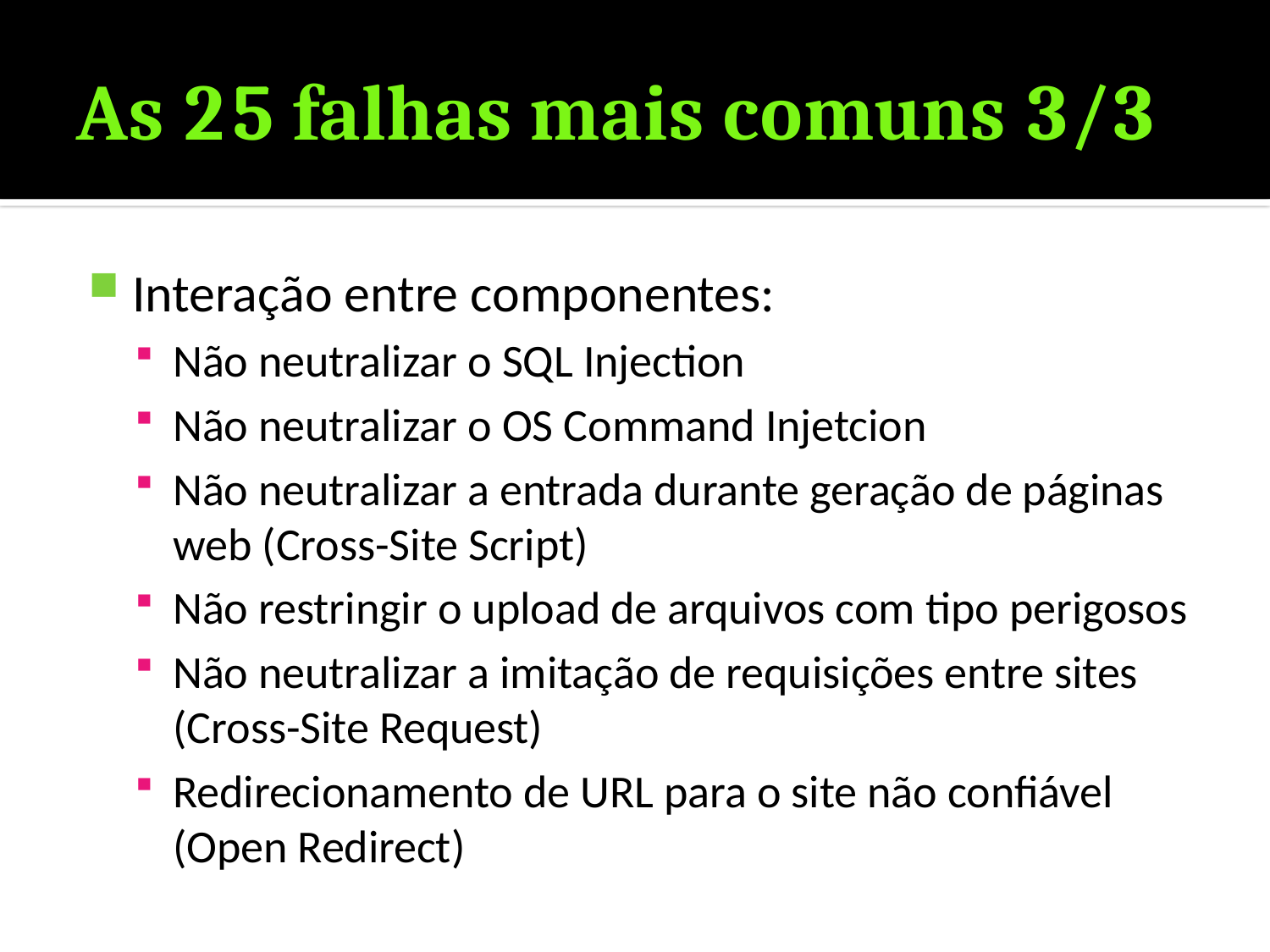

# As 25 falhas mais comuns 3/3
Interação entre componentes:
Não neutralizar o SQL Injection
Não neutralizar o OS Command Injetcion
Não neutralizar a entrada durante geração de páginas web (Cross-Site Script)
Não restringir o upload de arquivos com tipo perigosos
Não neutralizar a imitação de requisições entre sites (Cross-Site Request)
Redirecionamento de URL para o site não confiável (Open Redirect)